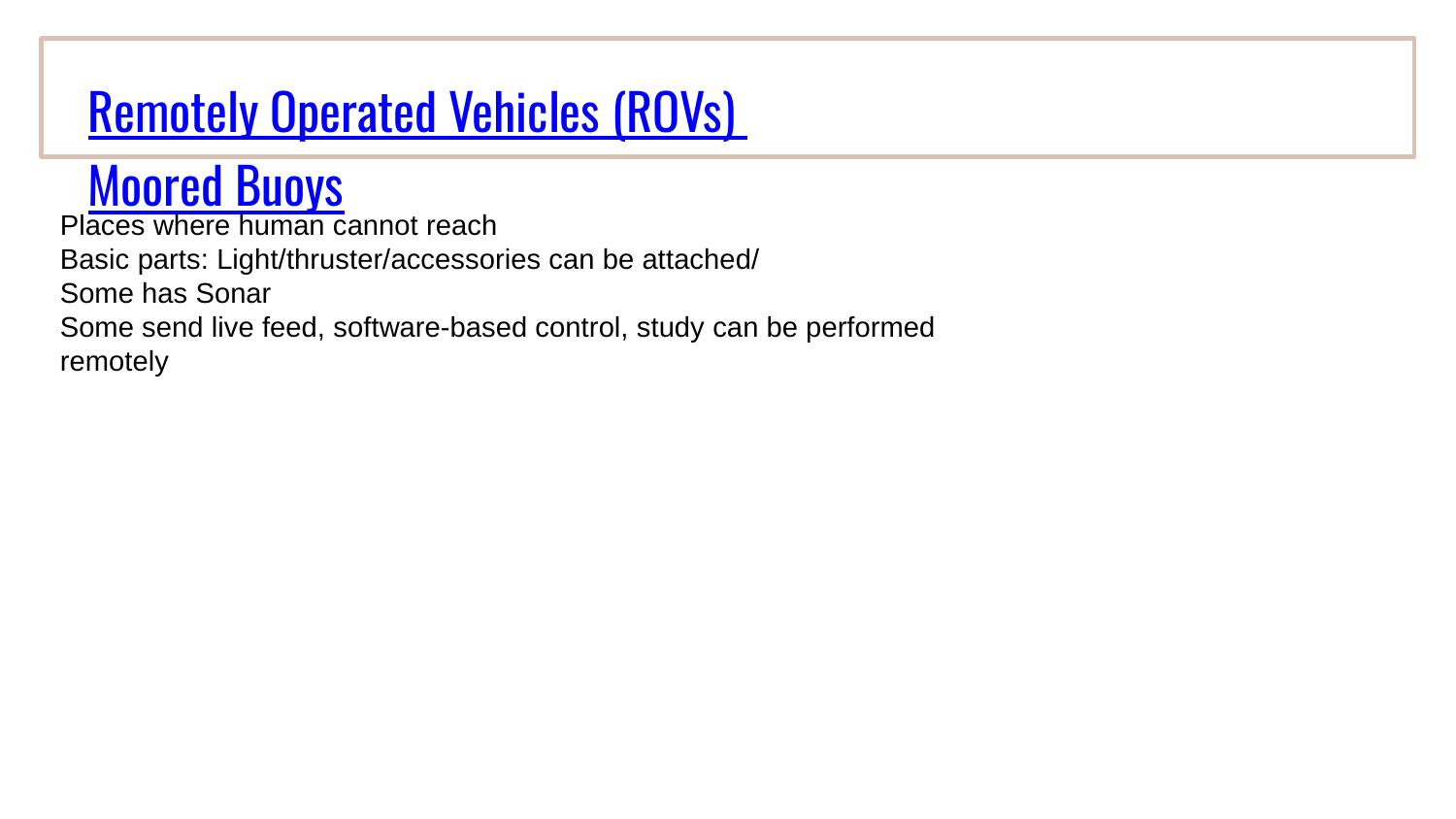

# Remotely Operated Vehicles (ROVs) Moored Buoys
Places where human cannot reach
Basic parts: Light/thruster/accessories can be attached/
Some has Sonar
Some send live feed, software-based control, study can be performed remotely